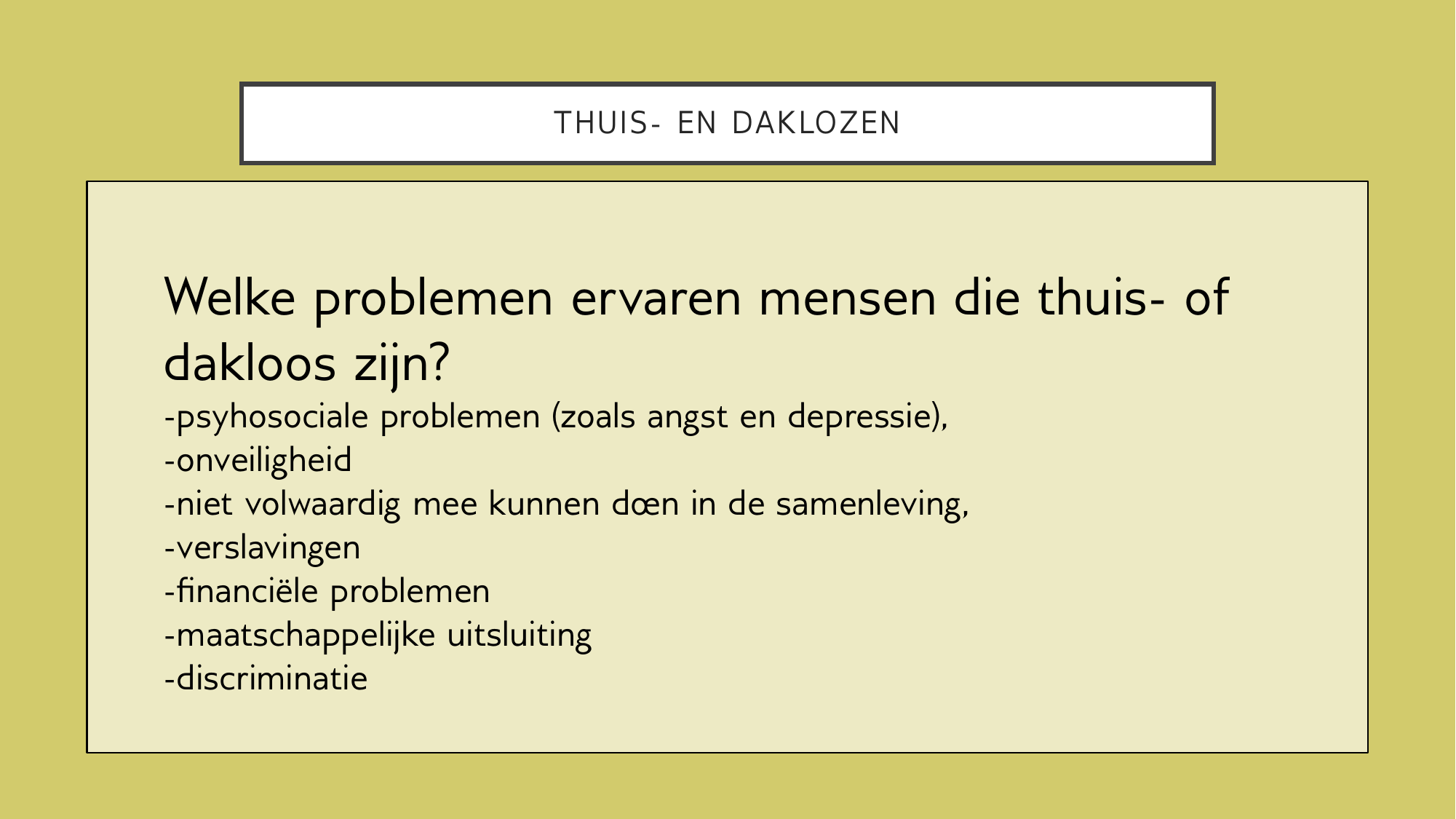

# Thuis- en daklozen

Welke problemen ervaren mensen die thuis- of dakloos zijn?
-psyhosociale problemen (zoals angst en depressie),
-onveiligheid
-niet volwaardig mee kunnen doen in de samenleving,
-verslavingen
-financiële problemen
-maatschappelijke uitsluiting
-discriminatie